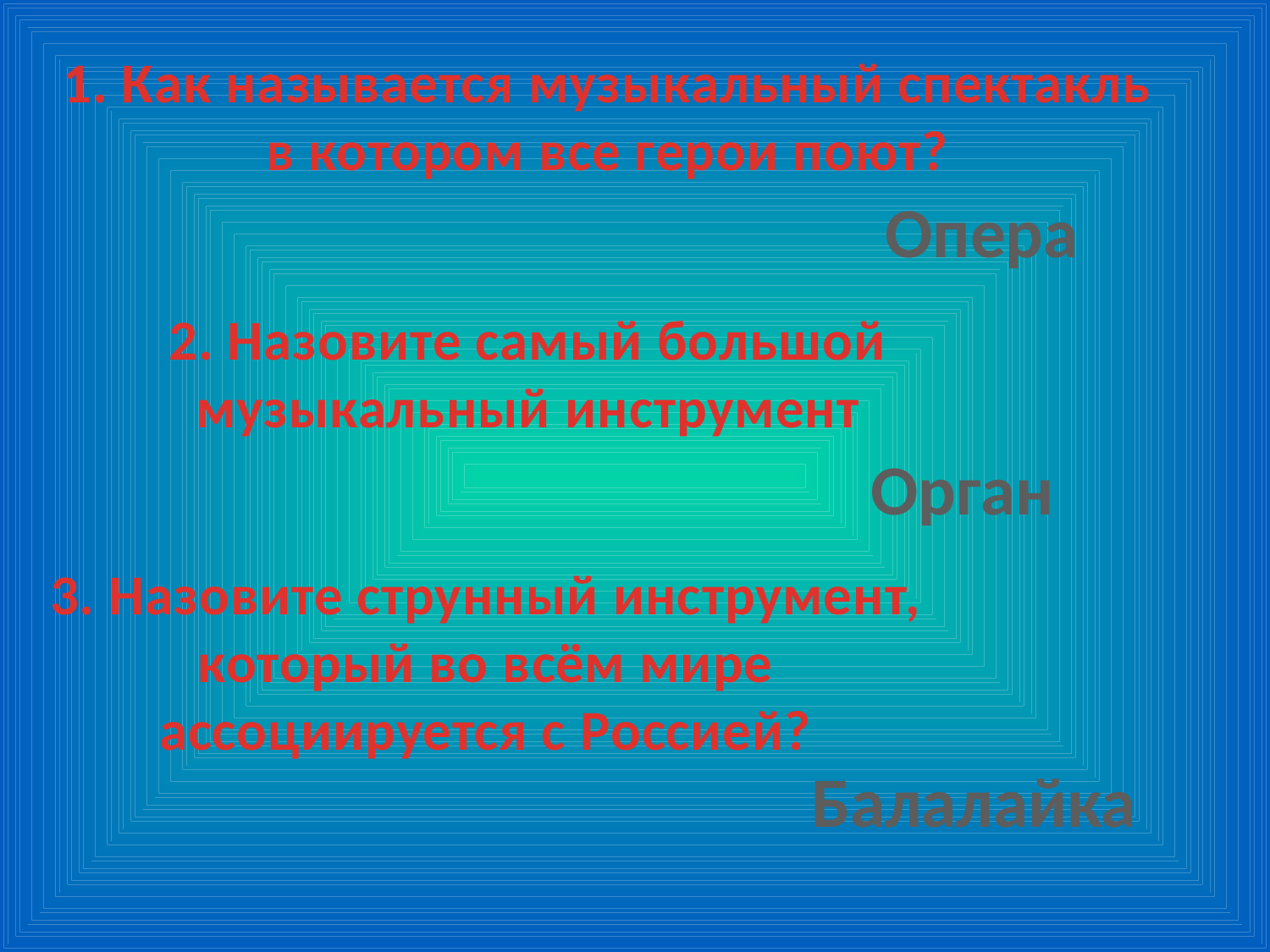

1. Как называется музыкальный спектакль
в котором все герои поют?
Опера
2. Назовите самый большой
 музыкальный инструмент
Орган
3. Назовите струнный инструмент,
который во всём мире
ассоциируется с Россией?
Балалайка